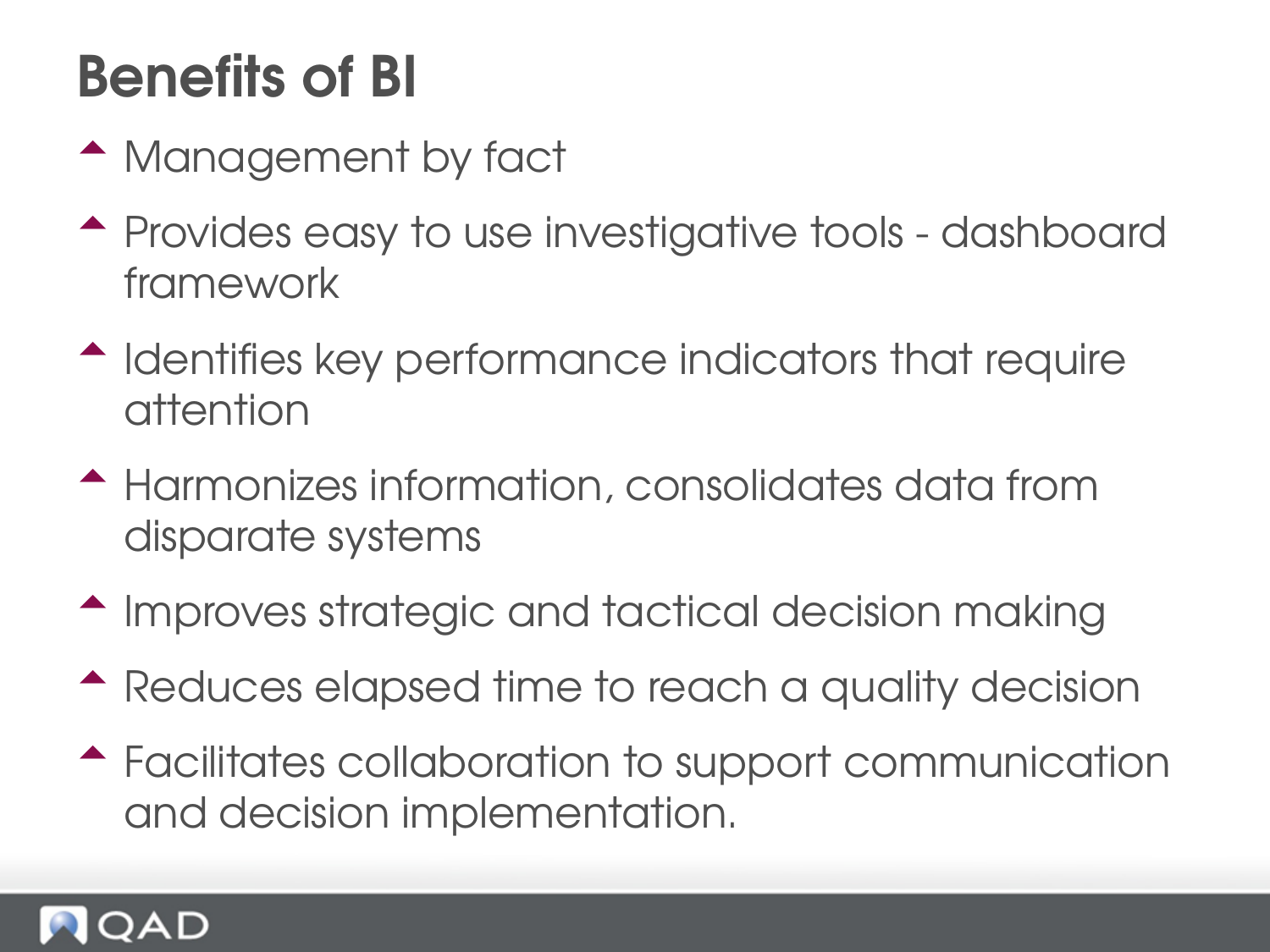

# Benefits of BI
Management by fact
Provides easy to use investigative tools - dashboard framework
Identifies key performance indicators that require attention
Harmonizes information, consolidates data from disparate systems
Improves strategic and tactical decision making
Reduces elapsed time to reach a quality decision
Facilitates collaboration to support communication and decision implementation.